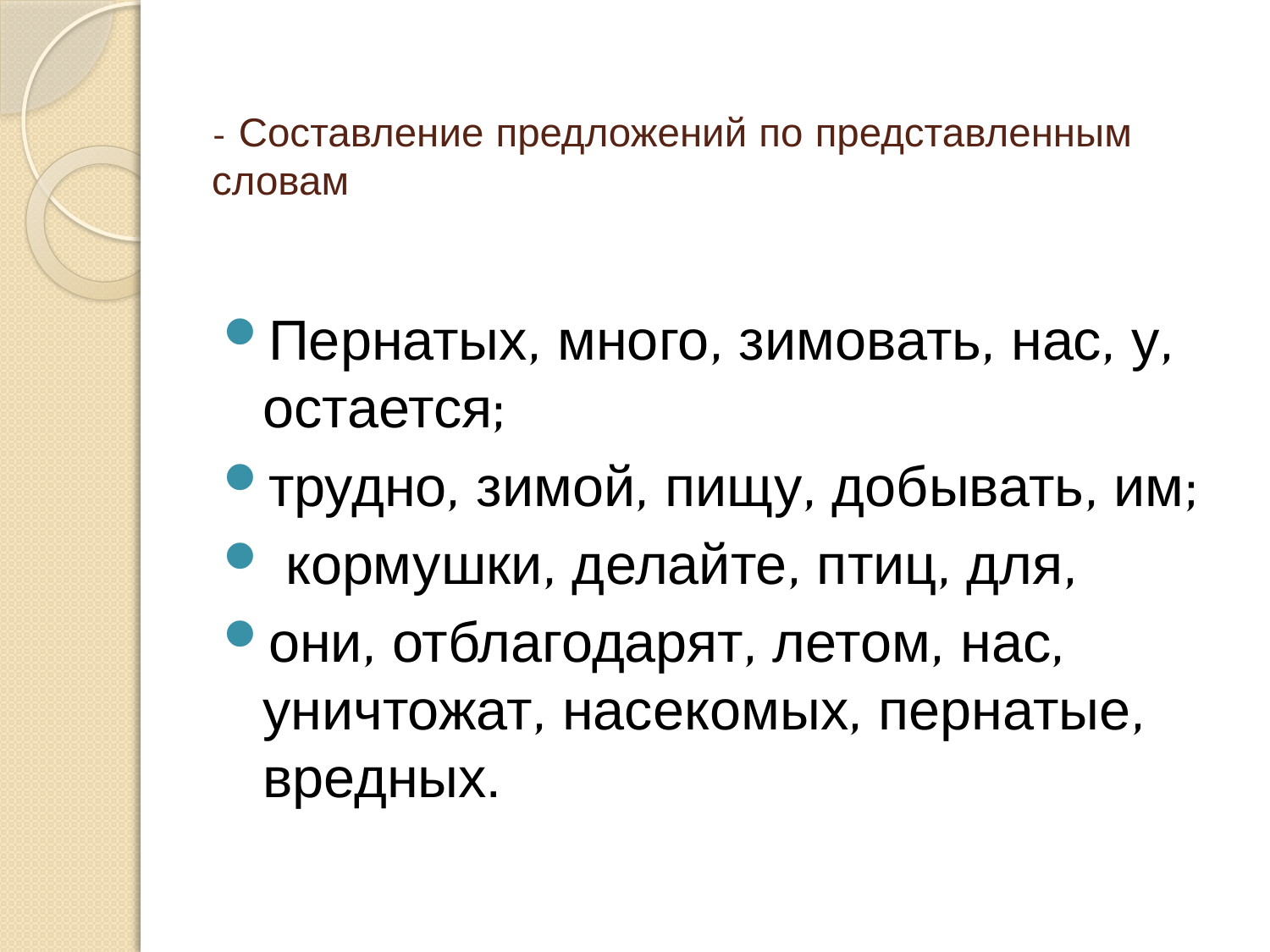

# - Составление предложений по представленным словам
Пернатых, много, зимовать, нас, у, остается;
трудно, зимой, пищу, добывать, им;
 кормушки, делайте, птиц, для,
они, отблагодарят, летом, нас, уничтожат, насекомых, пернатые, вредных.